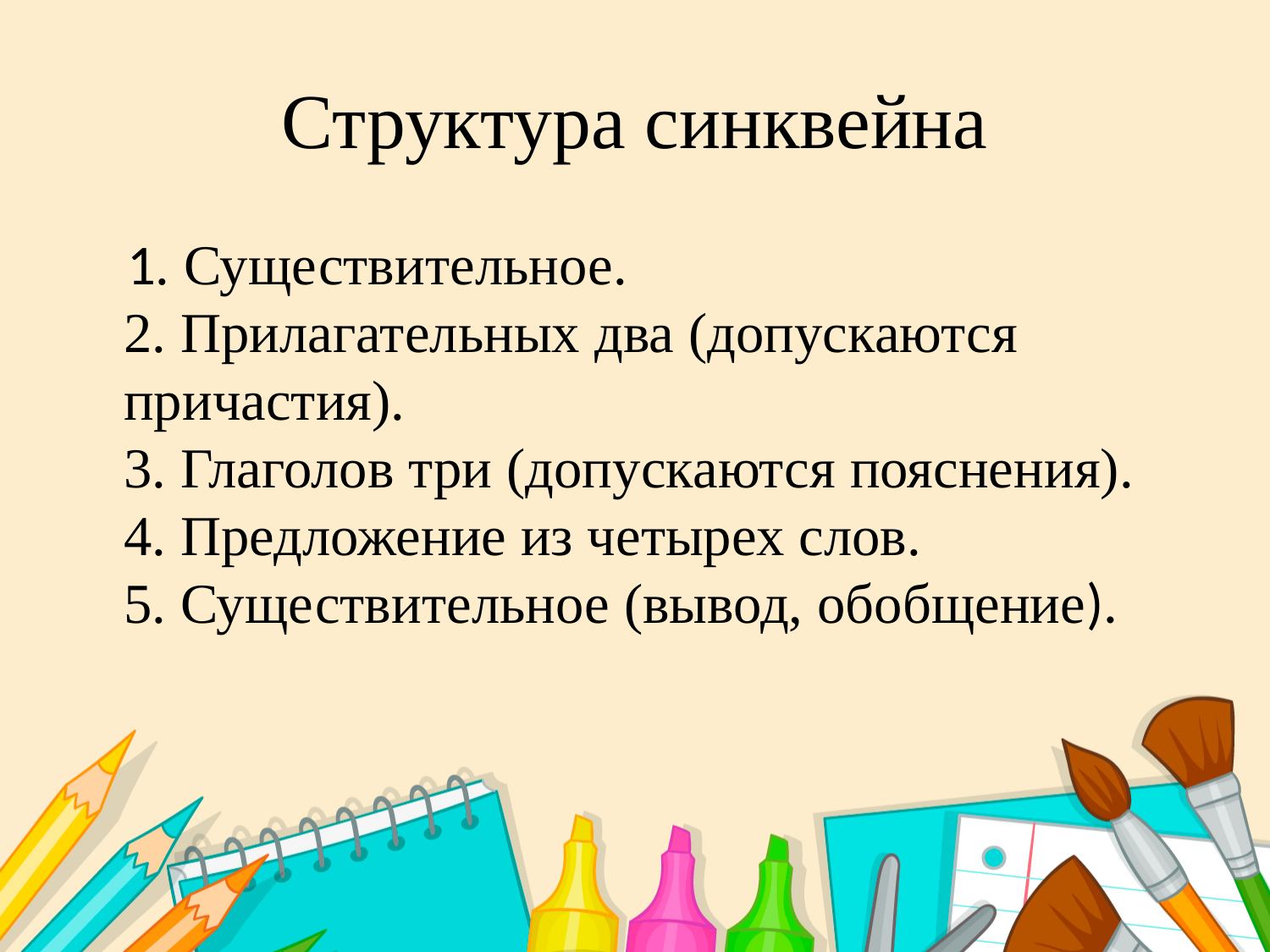

# Структура синквейна
    1. Существительное.
2. Прилагательных два (допускаются причастия).
3. Глаголов три (допускаются пояснения).
4. Предложение из четырех слов.
5. Существительное (вывод, обобщение).